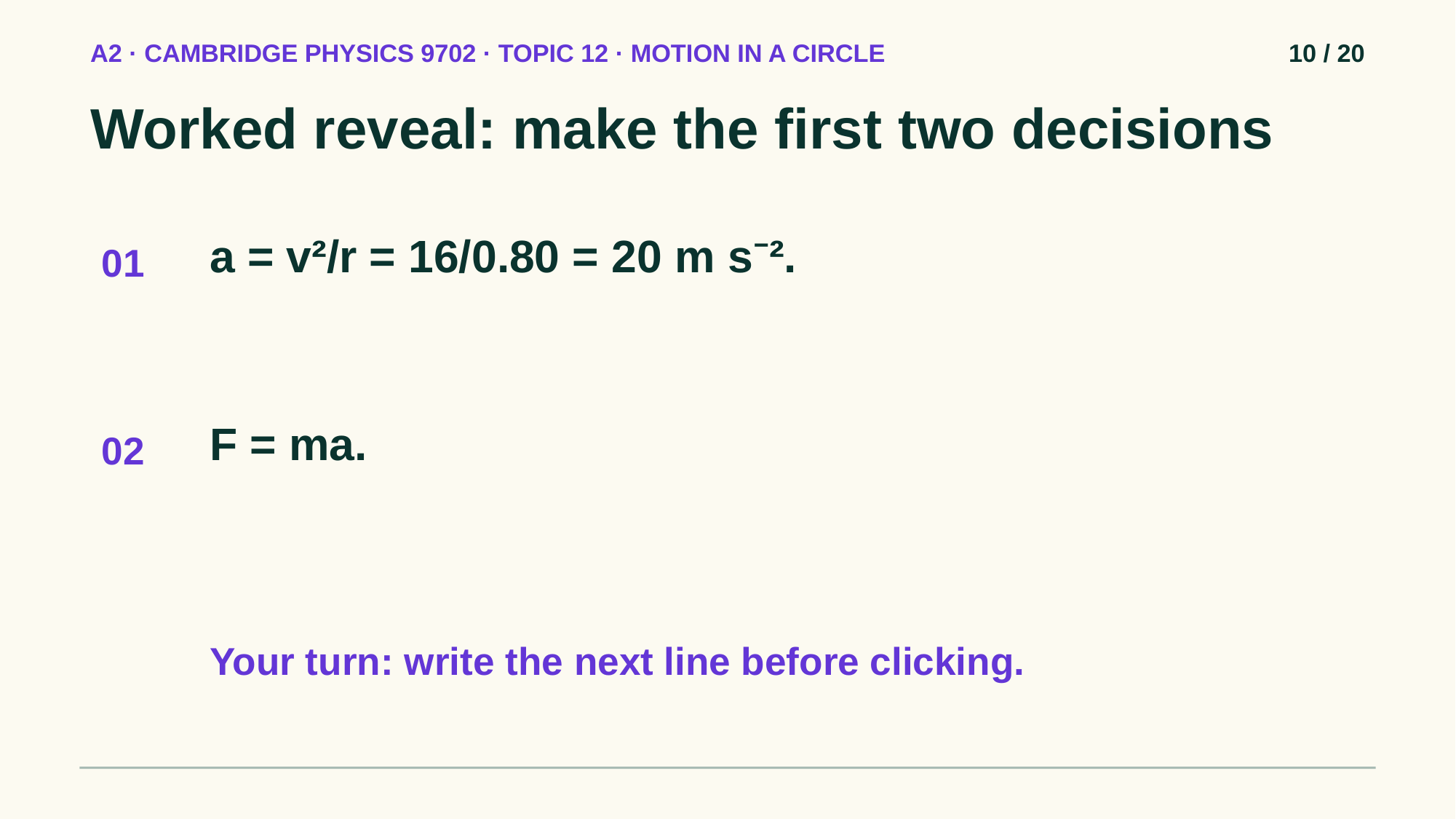

A2 · CAMBRIDGE PHYSICS 9702 · TOPIC 12 · MOTION IN A CIRCLE
10 / 20
Worked reveal: make the first two decisions
a = v²/r = 16/0.80 = 20 m s⁻².
01
F = ma.
02
Your turn: write the next line before clicking.